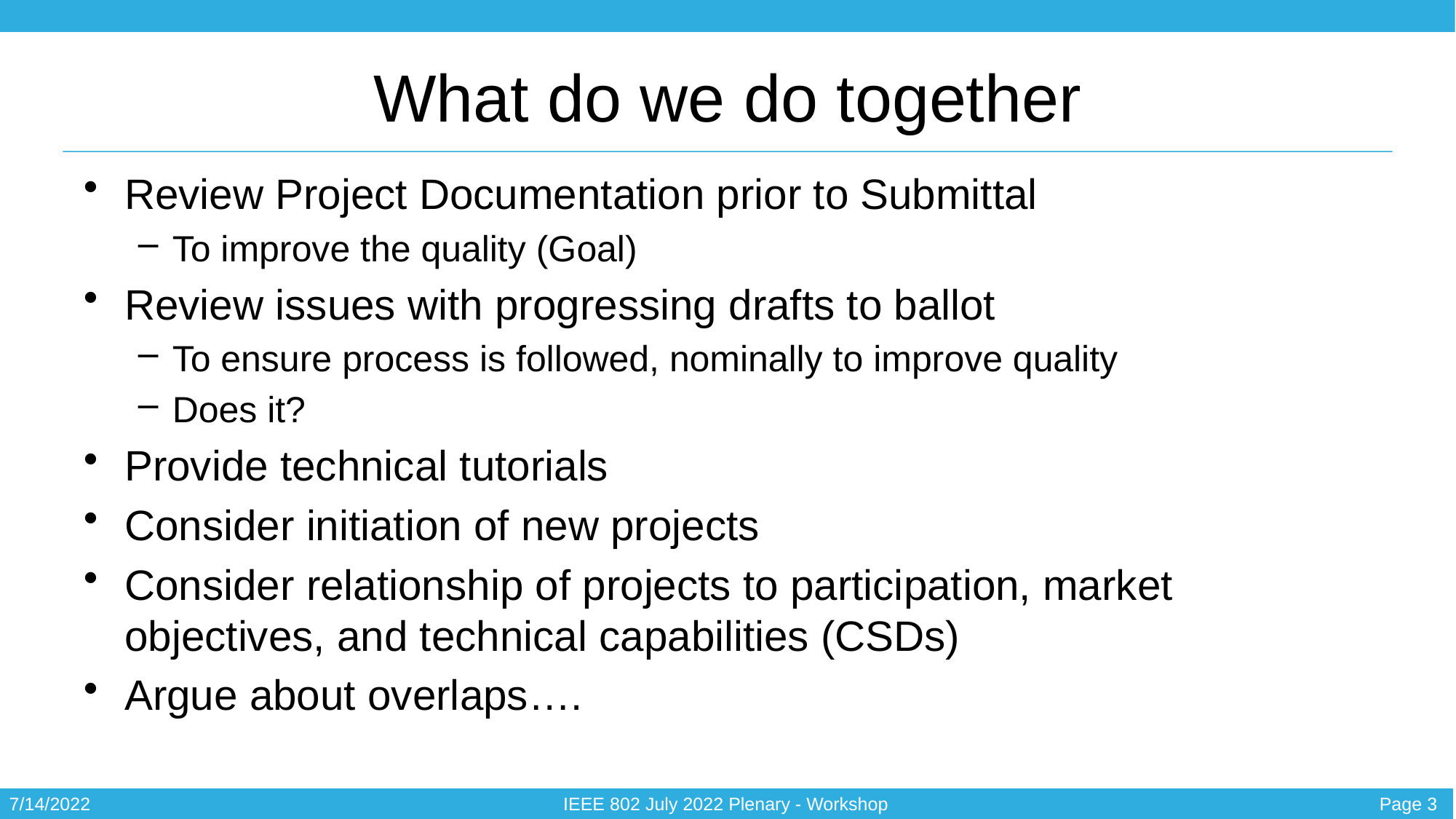

# What do we do together
Review Project Documentation prior to Submittal
To improve the quality (Goal)
Review issues with progressing drafts to ballot
To ensure process is followed, nominally to improve quality
Does it?
Provide technical tutorials
Consider initiation of new projects
Consider relationship of projects to participation, market objectives, and technical capabilities (CSDs)
Argue about overlaps….